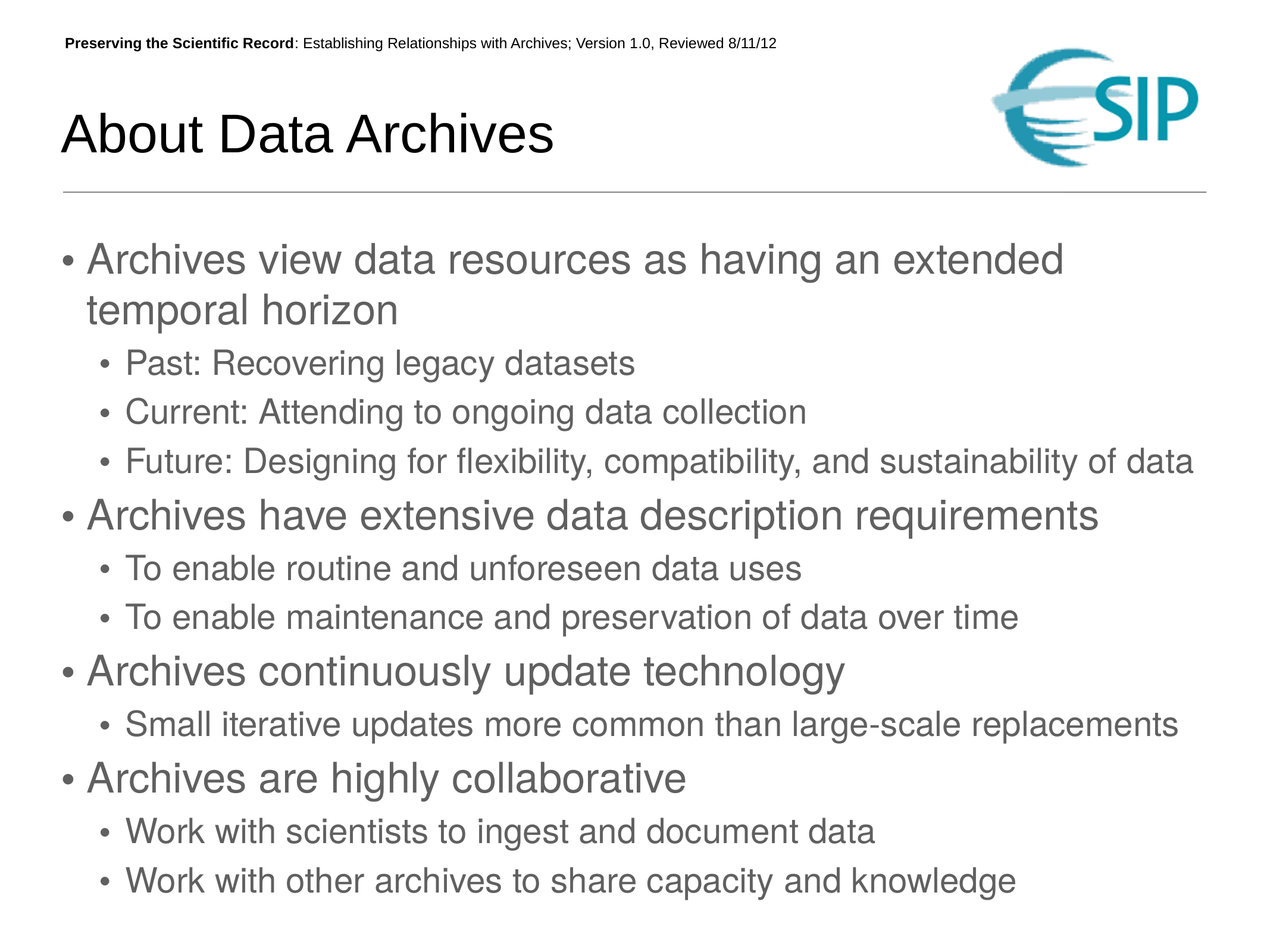

# About Data Archives
Archives view data resources as having an extended temporal horizon
Past: Recovering legacy datasets
Current: Attending to ongoing data collection
Future: Designing for flexibility, compatibility, and sustainability of data
Archives have extensive data description requirements
To enable routine and unforeseen data uses
To enable maintenance and preservation of data over time
Archives continuously update technology
Small iterative updates more common than large-scale replacements
Archives are highly collaborative
Work with scientists to ingest and document data
Work with other archives to share capacity and knowledge